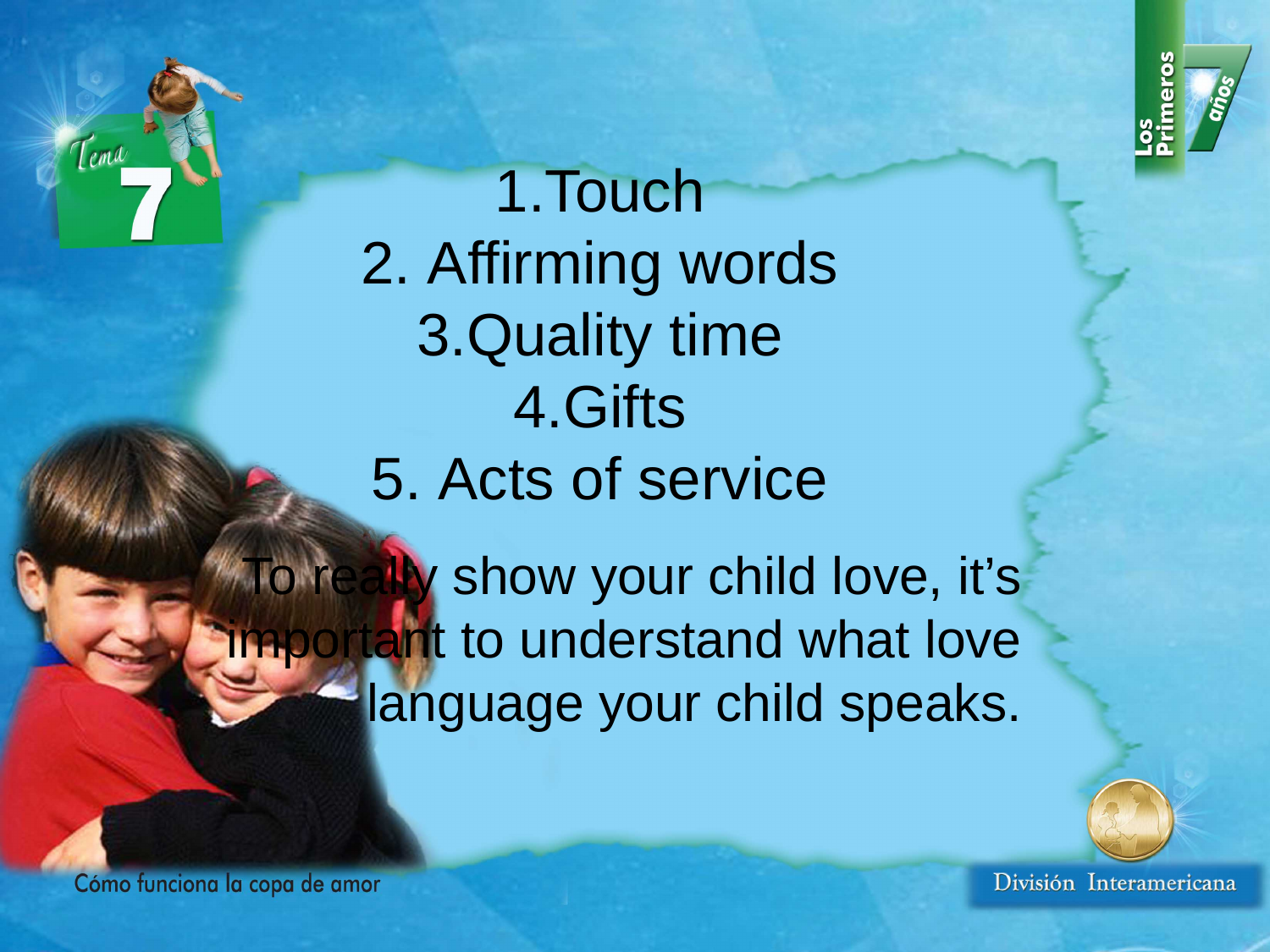

Touch
 Affirming words
Quality time
Gifts
 Acts of service

To really show your child love, it’s important to understand what love language your child speaks.